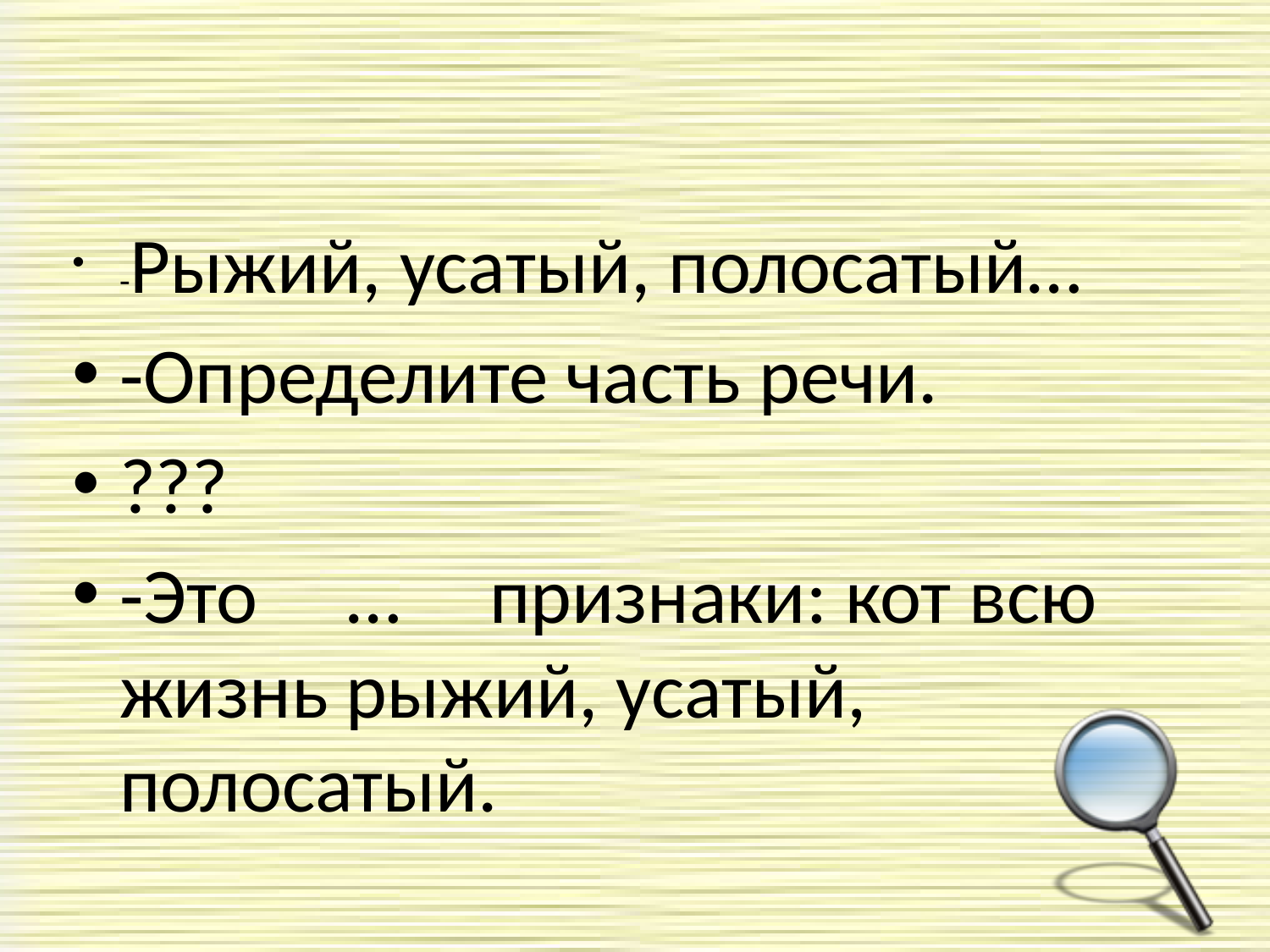

#
-Рыжий, усатый, полосатый…
-Определите часть речи.
???
-Это     …     признаки: кот всю жизнь рыжий, усатый, полосатый.